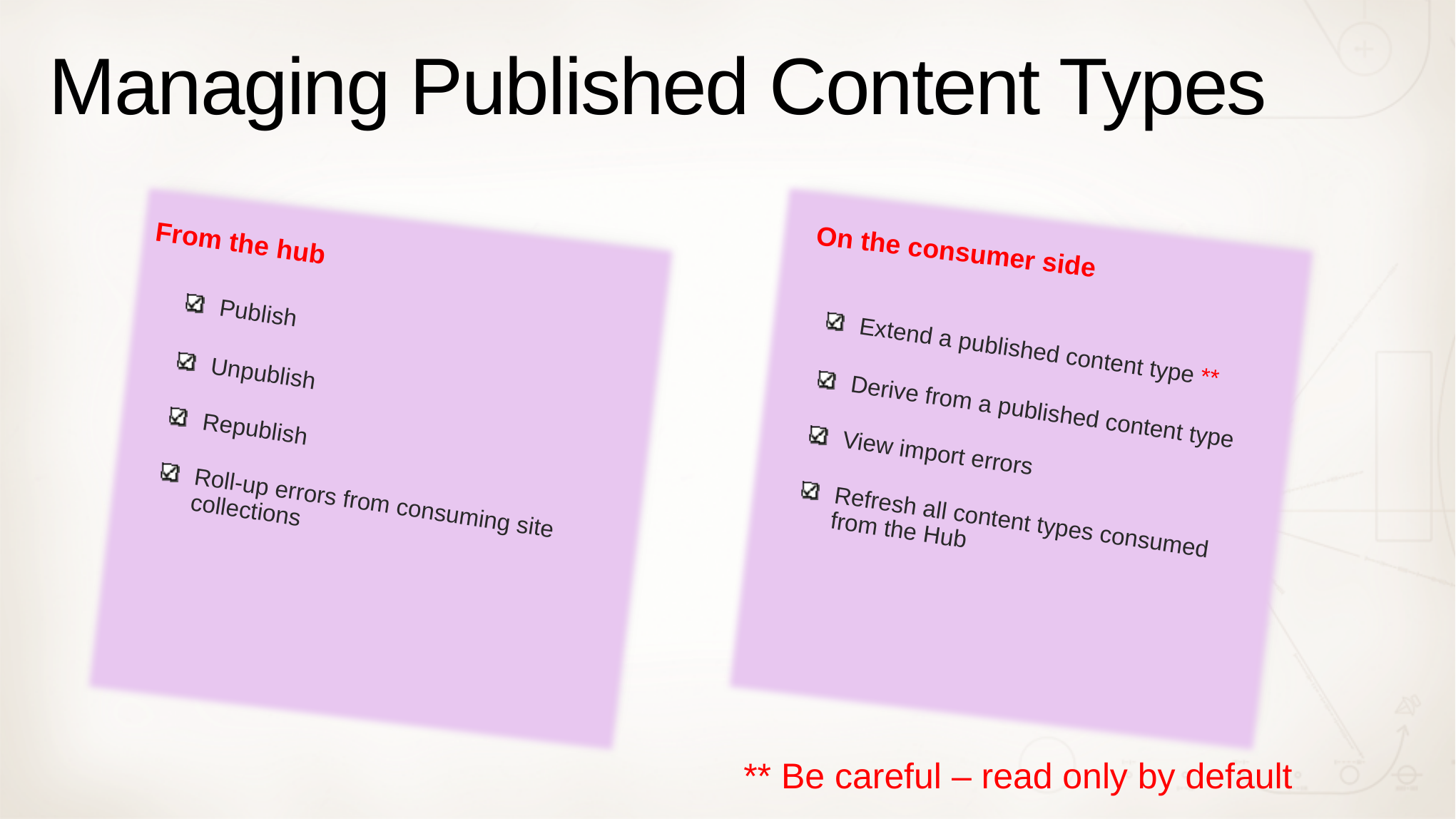

# Managing Published Content Types

From the hub
On the consumer side
Publish
Unpublish
Republish
Roll-up errors from consuming site collections
Extend a published content type **
Derive from a published content type
View import errors
Refresh all content types consumed from the Hub

** Be careful – read only by default